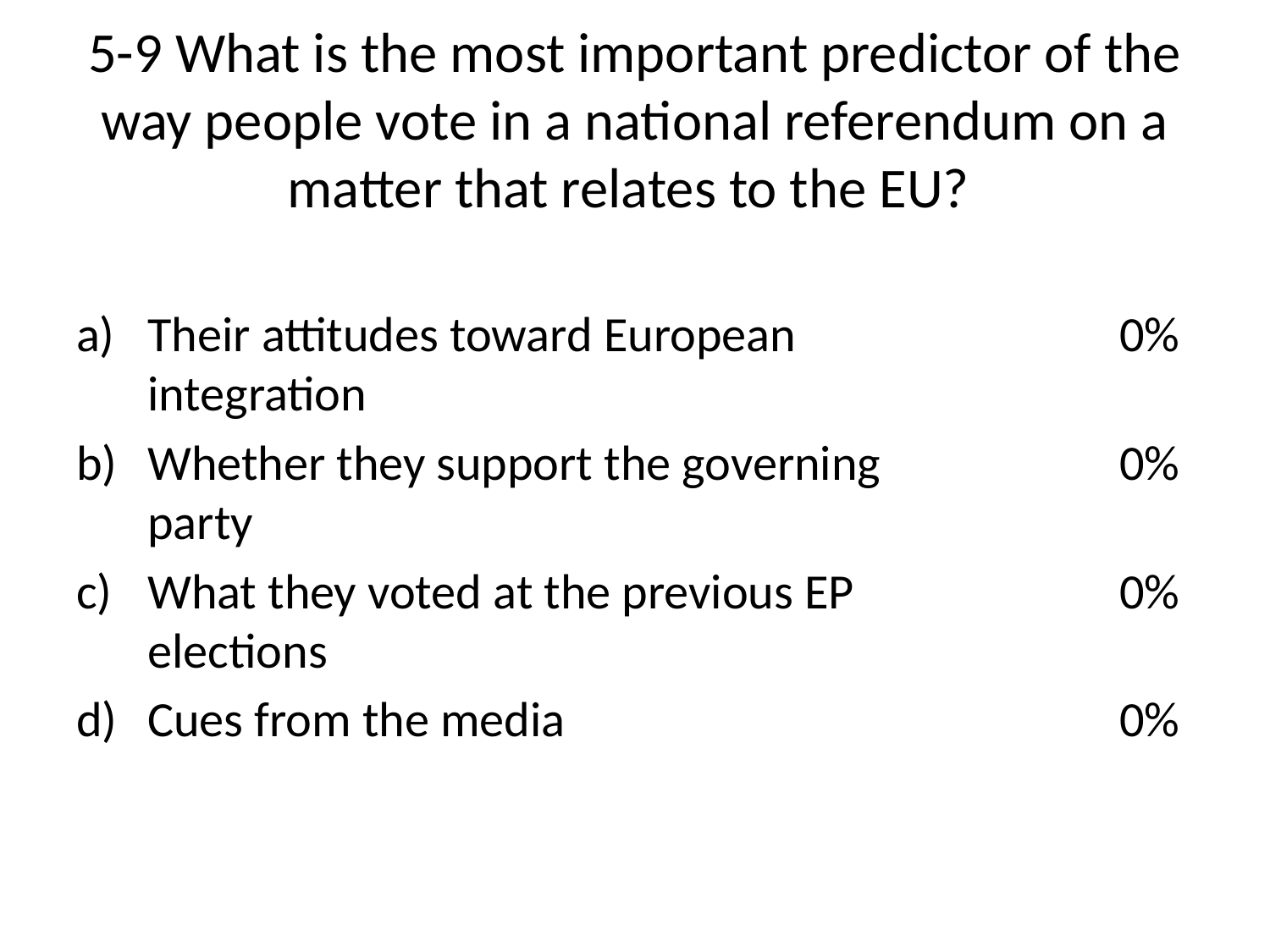

# 5-9 What is the most important predictor of the way people vote in a national referendum on a matter that relates to the EU?
Their attitudes toward European integration
Whether they support the governing party
What they voted at the previous EP elections
Cues from the media
0%
0%
0%
0%